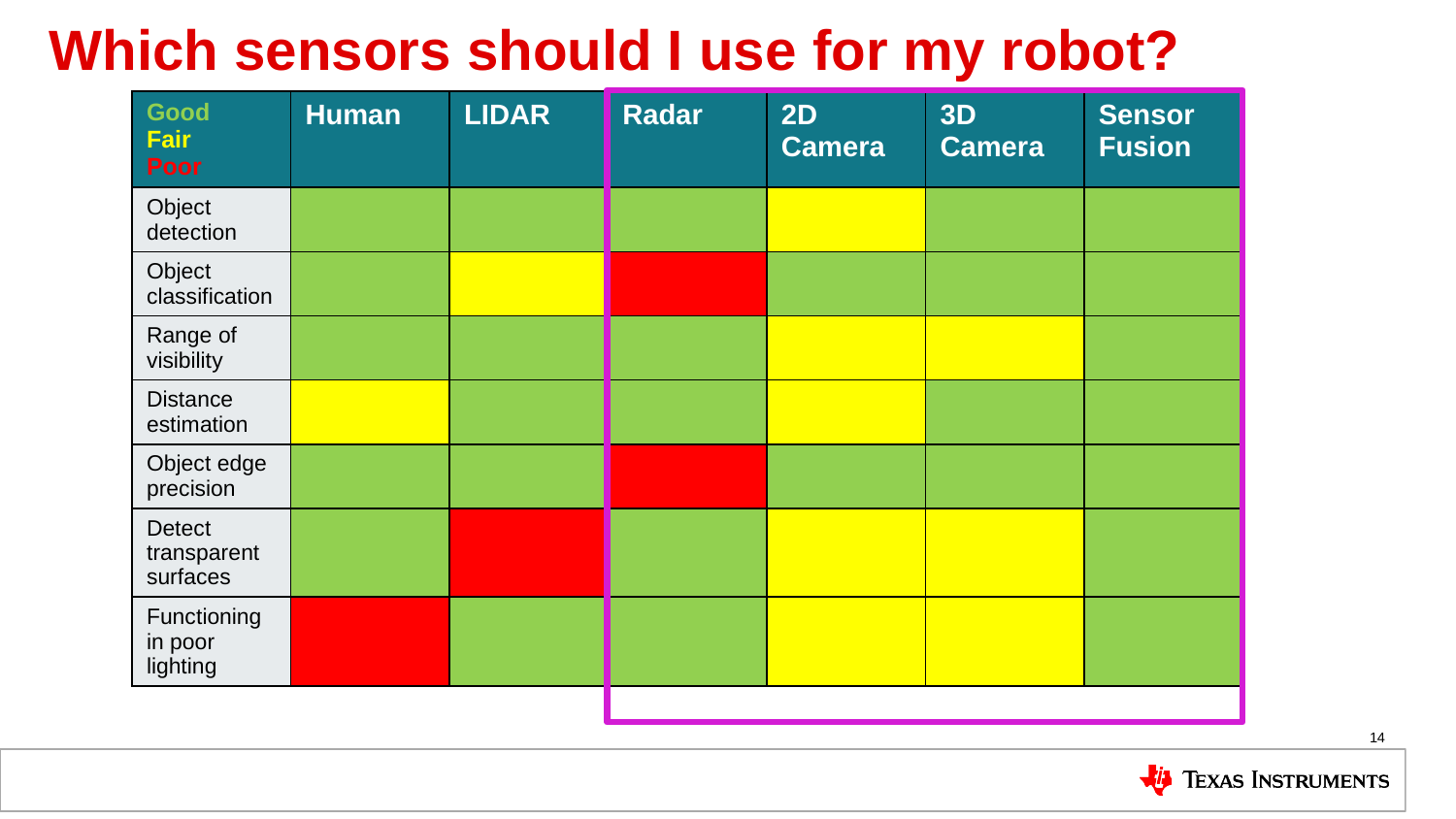

# Which sensors should I use for my robot?

| Good Fair Poor | Human | LIDAR | Radar | 2D Camera | 3D Camera | Sensor Fusion |
| --- | --- | --- | --- | --- | --- | --- |
| Object detection |  |  |  |  |  |  |
| Object classification |  |  |  |  |  |  |
| Range of visibility |  |  |  |  |  |  |
| Distance estimation |  |  |  |  |  |  |
| Object edge precision |  |  |  |  |  |  |
| Detect transparent surfaces |  |  |  |  |  |  |
| Functioning in poor lighting |  |  |  |  |  |  |
14